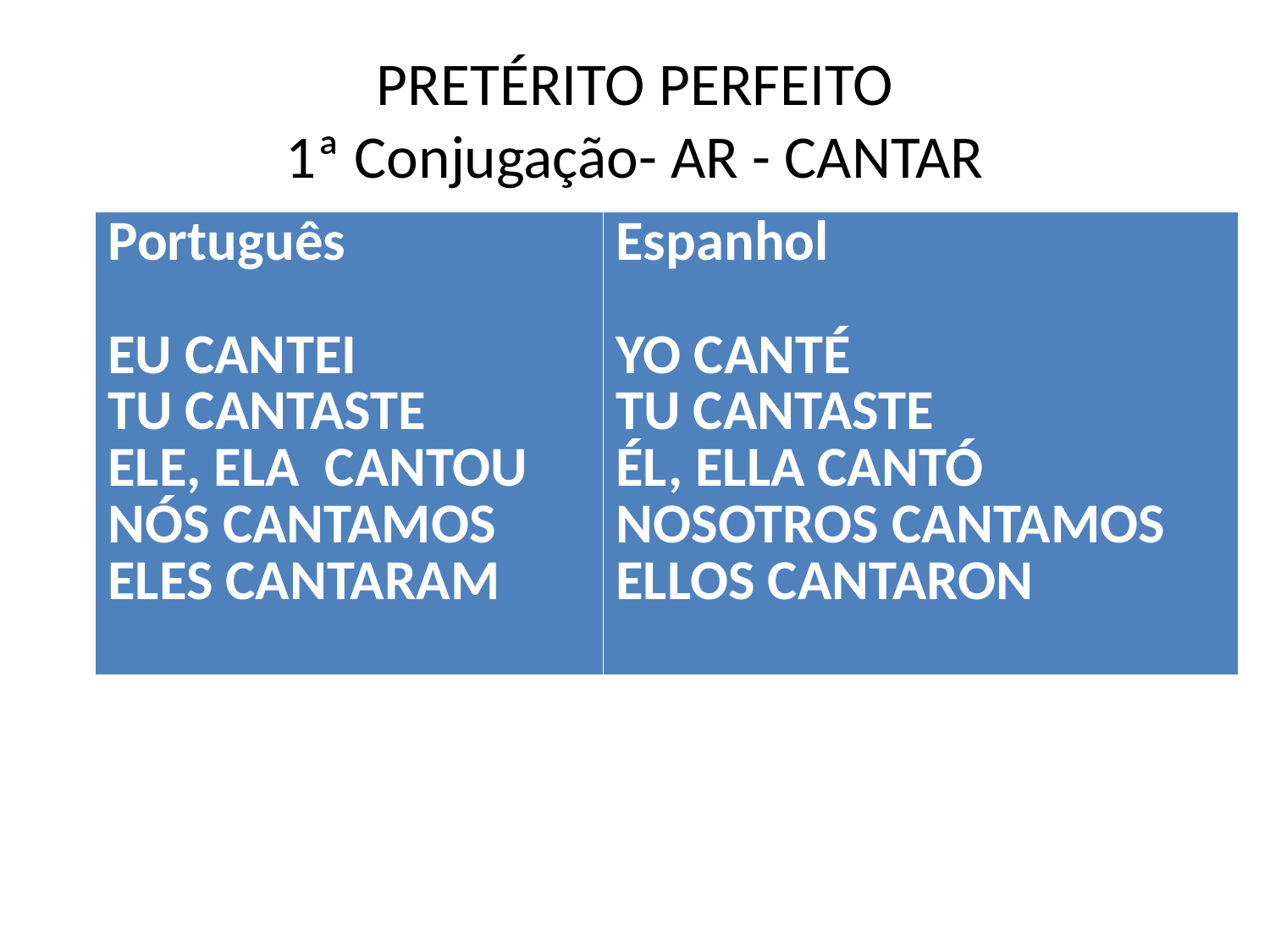

# PRETÉRITO PERFEITO 1ª Conjugação- AR - CANTAR
| Português EU CANTEI TU CANTASTE ELE, ELA CANTOU NÓS CANTAMOS ELES CANTARAM | Espanhol YO CANTÉ TU CANTASTE ÉL, ELLA CANTÓ NOSOTROS CANTAMOS ELLOS CANTARON |
| --- | --- |